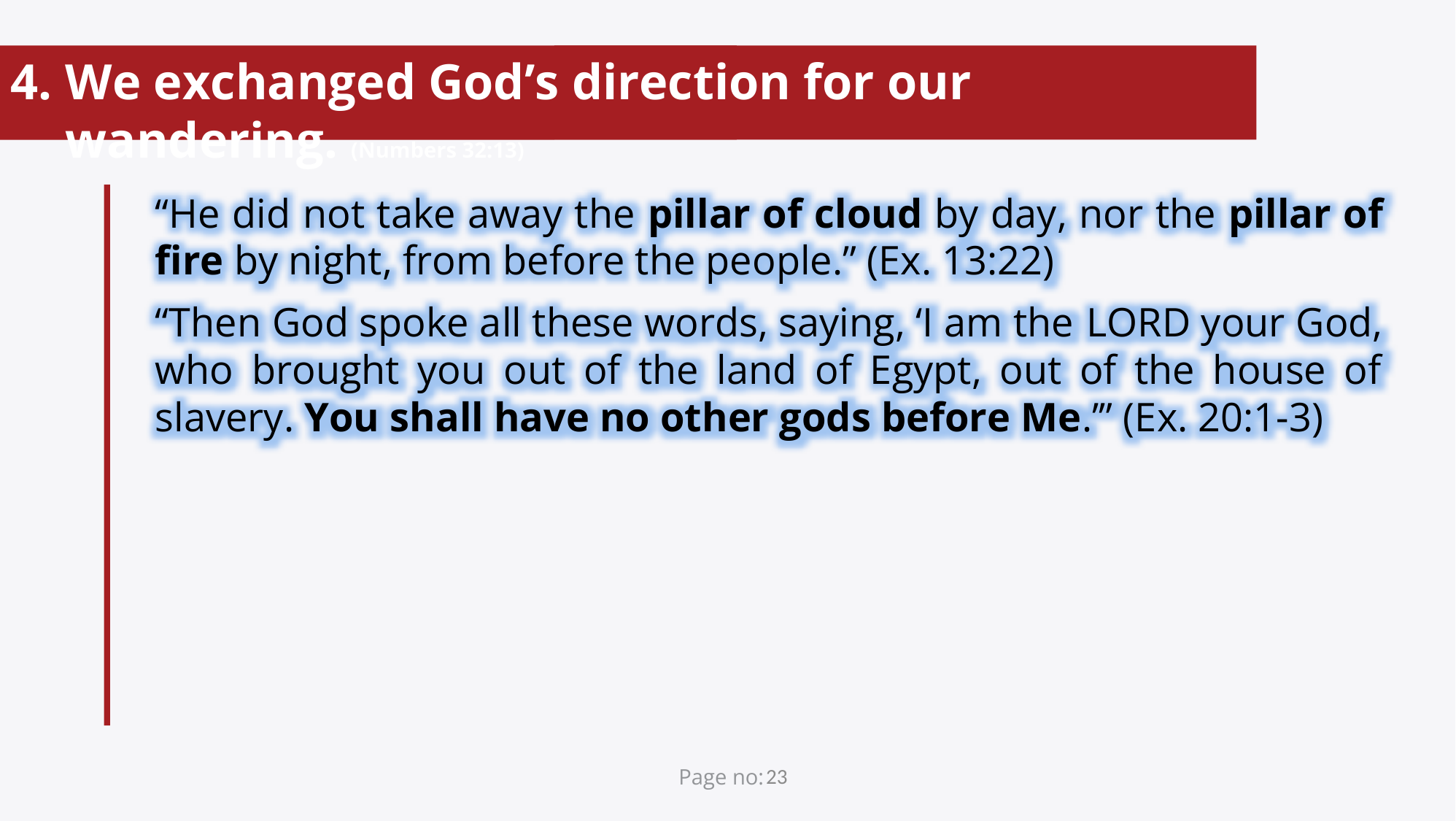

We exchanged God’s direction for our wandering. (Numbers 32:13)

“He did not take away the pillar of cloud by day, nor the pillar of fire by night, from before the people.” (Ex. 13:22)
“Then God spoke all these words, saying, ‘I am the Lord your God, who brought you out of the land of Egypt, out of the house of slavery. You shall have no other gods before Me.’” (Ex. 20:1-3)